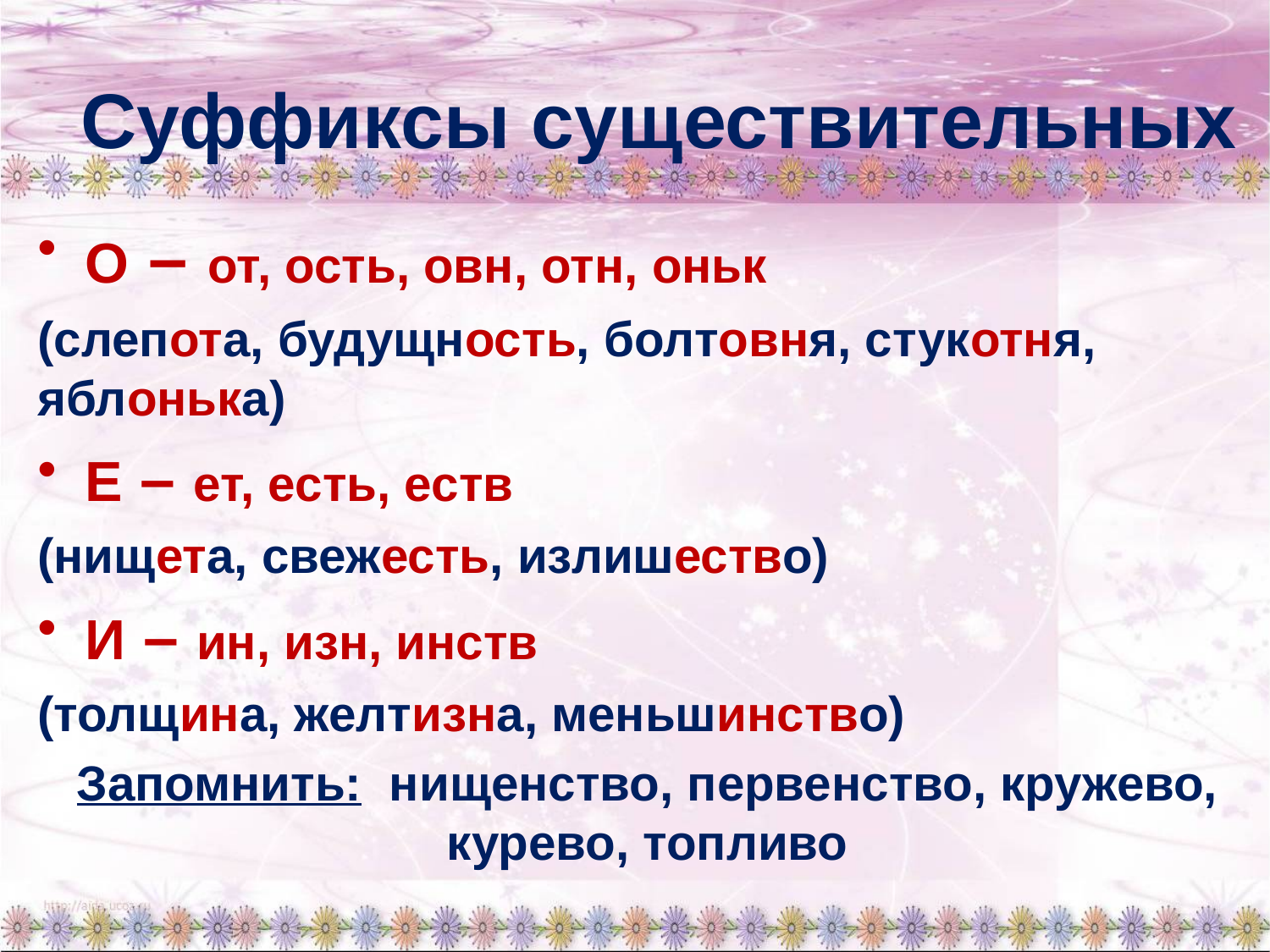

# Суффиксы существительных
О – от, ость, овн, отн, оньк
(слепота, будущность, болтовня, стукотня, яблонька)
Е – ет, есть, еств
(нищета, свежесть, излишество)
И – ин, изн, инств
(толщина, желтизна, меньшинство)
Запомнить:  нищенство, первенство, кружево, курево, топливо